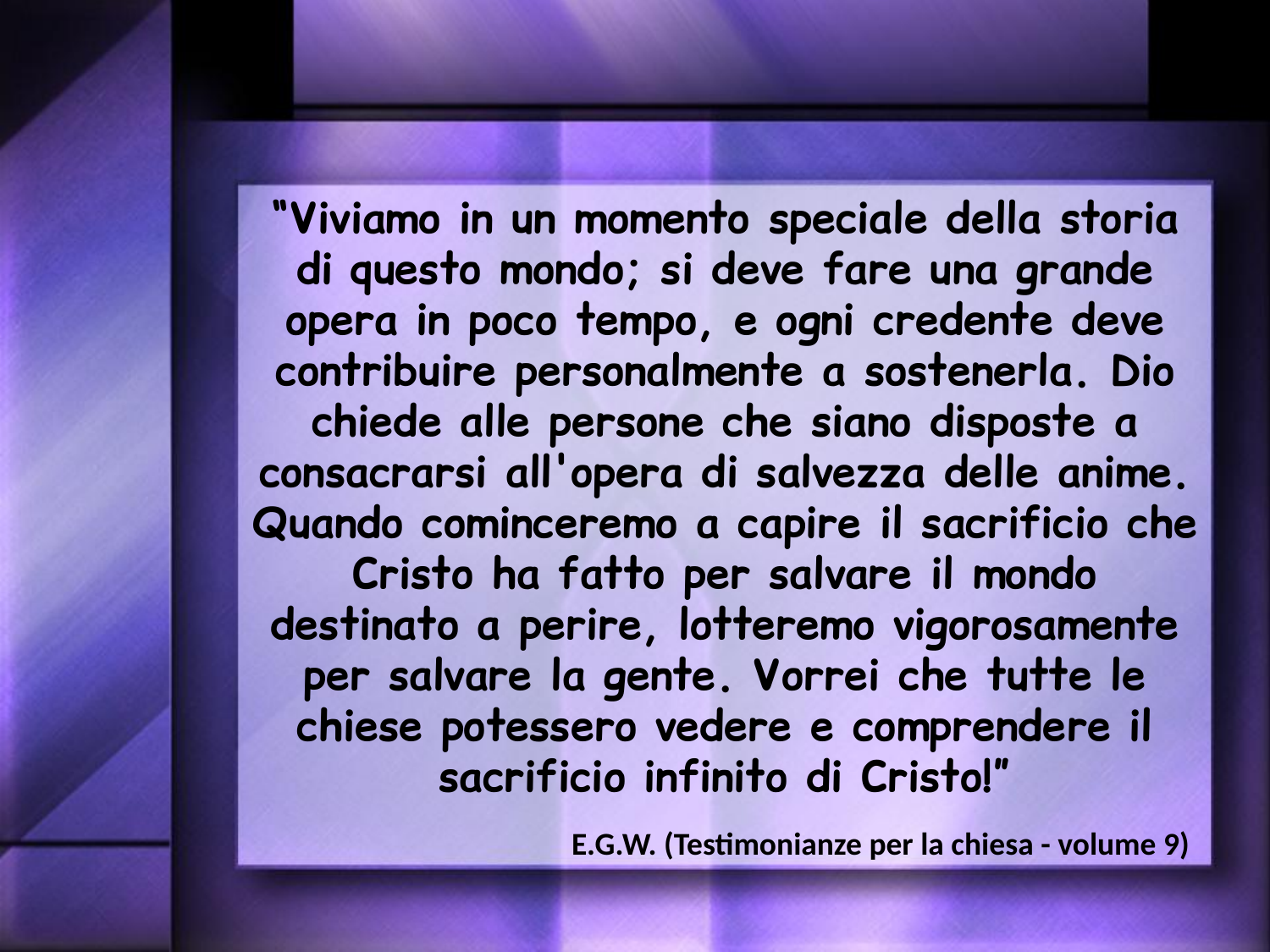

“Viviamo in un momento speciale della storia di questo mondo; si deve fare una grande opera in poco tempo, e ogni credente deve contribuire personalmente a sostenerla. Dio chiede alle persone che siano disposte a consacrarsi all'opera di salvezza delle anime. Quando cominceremo a capire il sacrificio che Cristo ha fatto per salvare il mondo destinato a perire, lotteremo vigorosamente per salvare la gente. Vorrei che tutte le chiese potessero vedere e comprendere il sacrificio infinito di Cristo!”
E.G.W. (Testimonianze per la chiesa - volume 9)